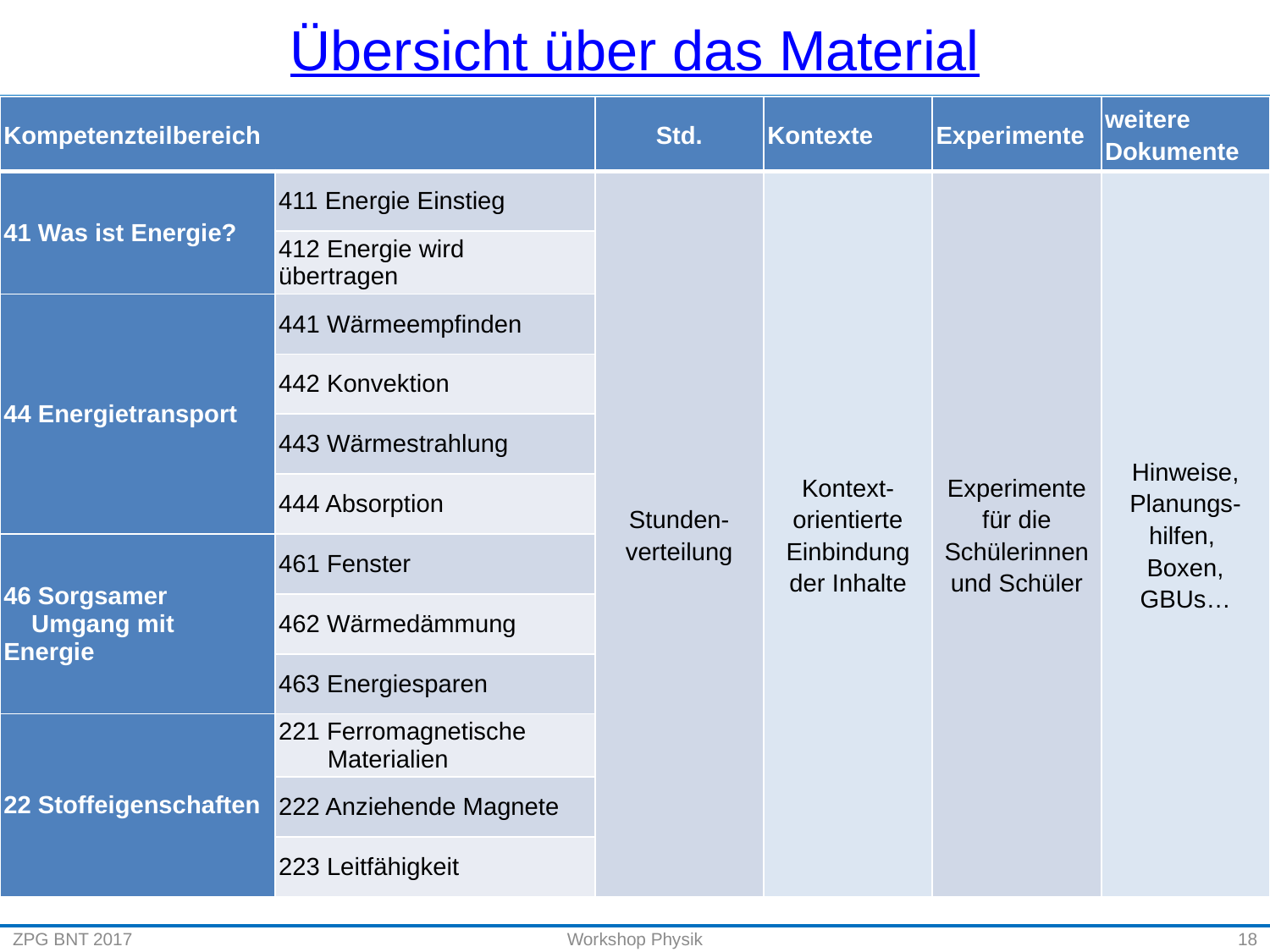

# Übersicht über das Material
| Kompetenzteilbereich |  | Std. | Kontexte | Experimente | weitere Dokumente |
| --- | --- | --- | --- | --- | --- |
| 41 Was ist Energie? | 411 Energie Einstieg | Stunden-verteilung | Kontext-orientierte Einbindung der Inhalte | Experimente für die Schülerinnen und Schüler | Hinweise, Planungs-hilfen, Boxen, GBUs… |
|  | 412 Energie wird übertragen |  |  |  |  |
| 44 Energietransport | 441 Wärmeempfinden |  |  |  |  |
|  | 442 Konvektion |  |  |  |  |
|  | 443 Wärmestrahlung |  |  |  |  |
|  | 444 Absorption |  |  |  |  |
| 46 Sorgsamer Umgang mit Energie | 461 Fenster |  |  |  |  |
|  | 462 Wärmedämmung |  |  |  |  |
|  | 463 Energiesparen |  |  |  |  |
| 22 Stoffeigenschaften | 221 Ferromagnetische Materialien |  |  |  |  |
|  | 222 Anziehende Magnete |  |  |  |  |
|  | 223 Leitfähigkeit |  |  |  |  |
ZPG BNT 2017
Workshop Physik
18